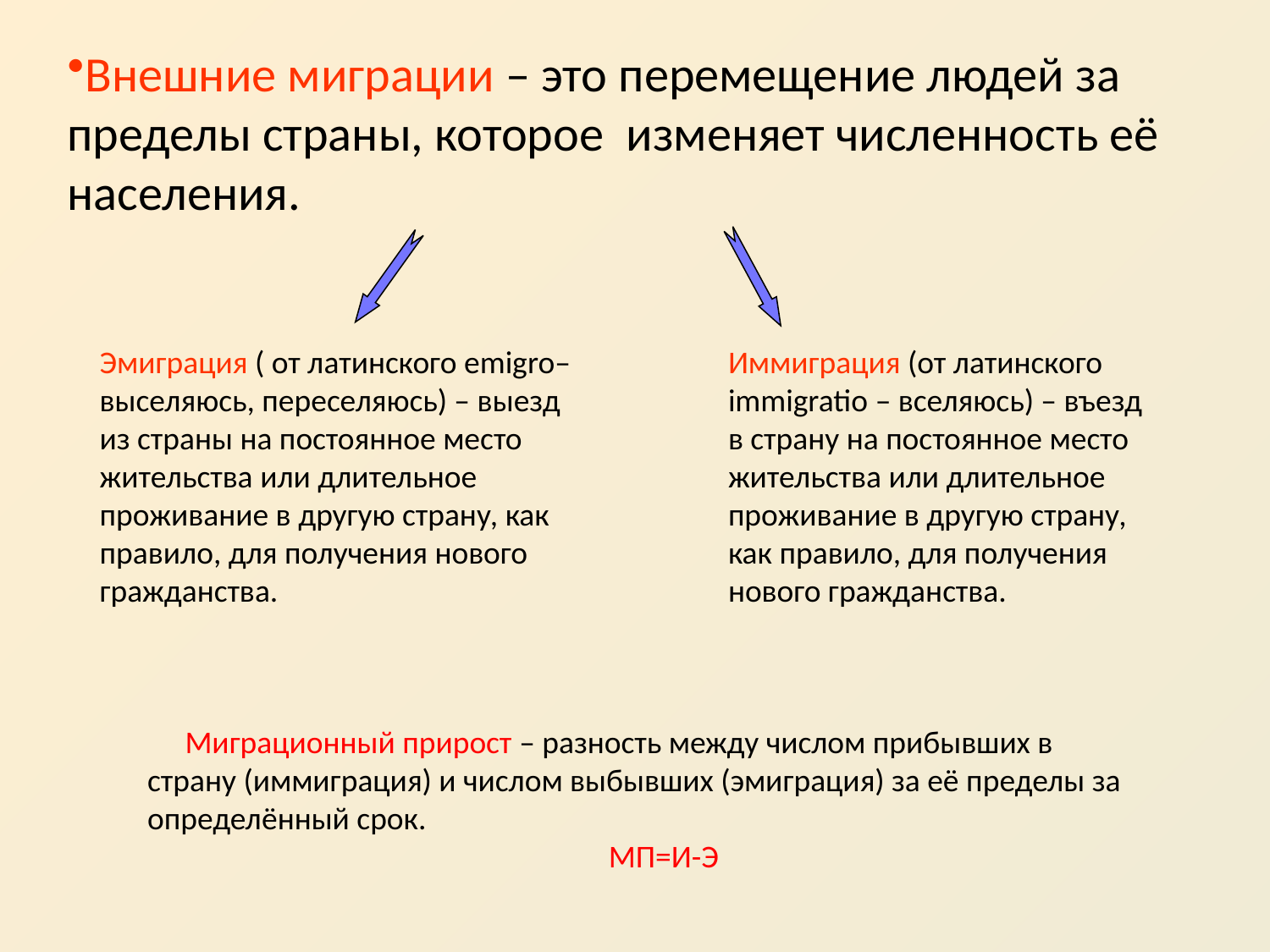

Внешние миграции – это перемещение людей за пределы страны, которое  изменяет численность её населения.

Эмиграция ( от латинского emigro– выселяюсь, переселяюсь) – выезд из страны на постоянное место жительства или длительное проживание в другую страну, как правило, для получения нового гражданства.

Иммиграция (от латинского immigratio – вселяюсь) – въезд в страну на постоянное место жительства или длительное проживание в другую страну, как правило, для получения нового гражданства.
Миграционный прирост – разность между числом прибывших в страну (иммиграция) и числом выбывших (эмиграция) за её пределы за определённый срок.
МП=И-Э